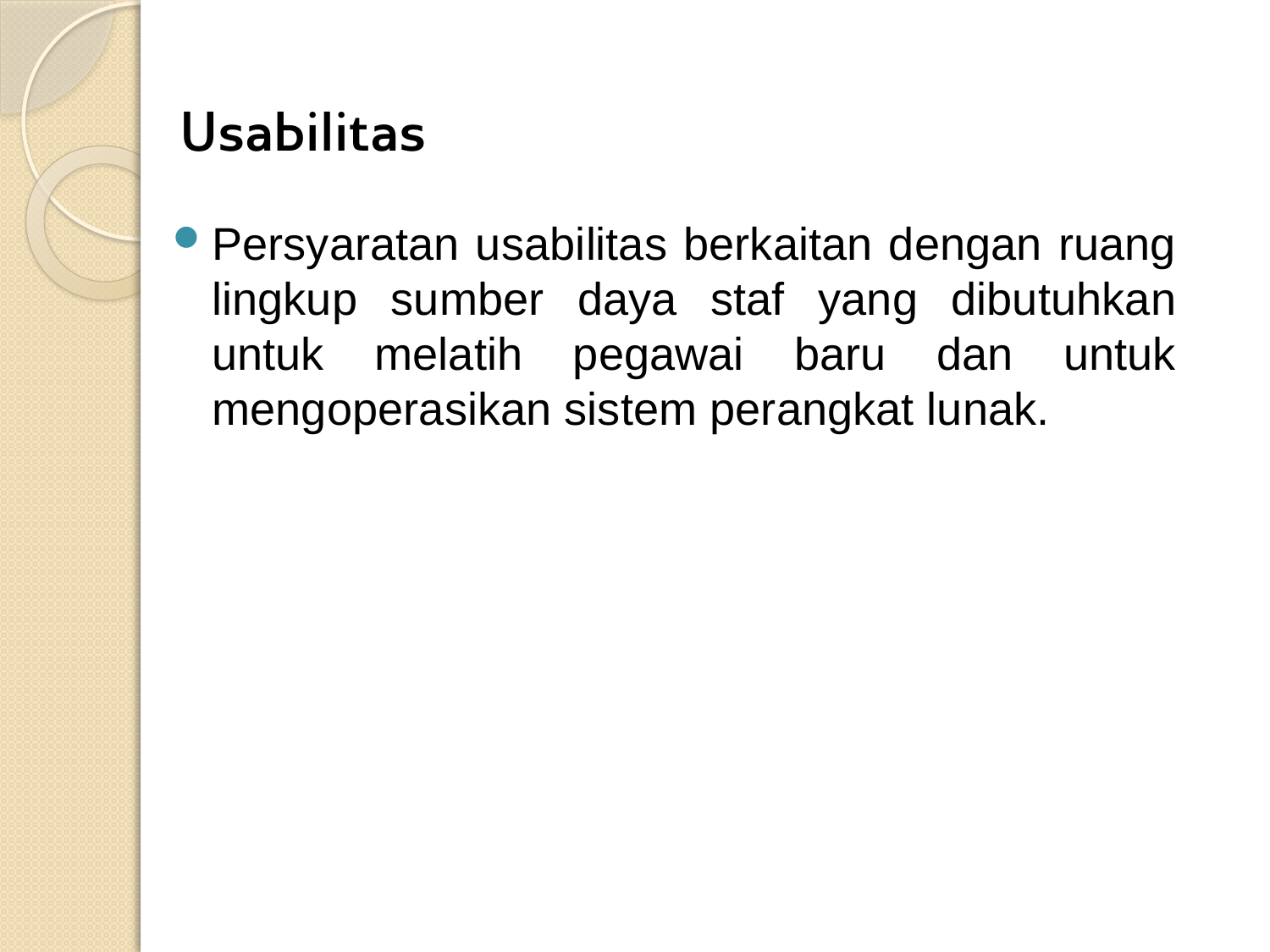

# Usabilitas
Persyaratan usabilitas berkaitan dengan ruang lingkup sumber daya staf yang dibutuhkan untuk melatih pegawai baru dan untuk mengoperasikan sistem perangkat lunak.